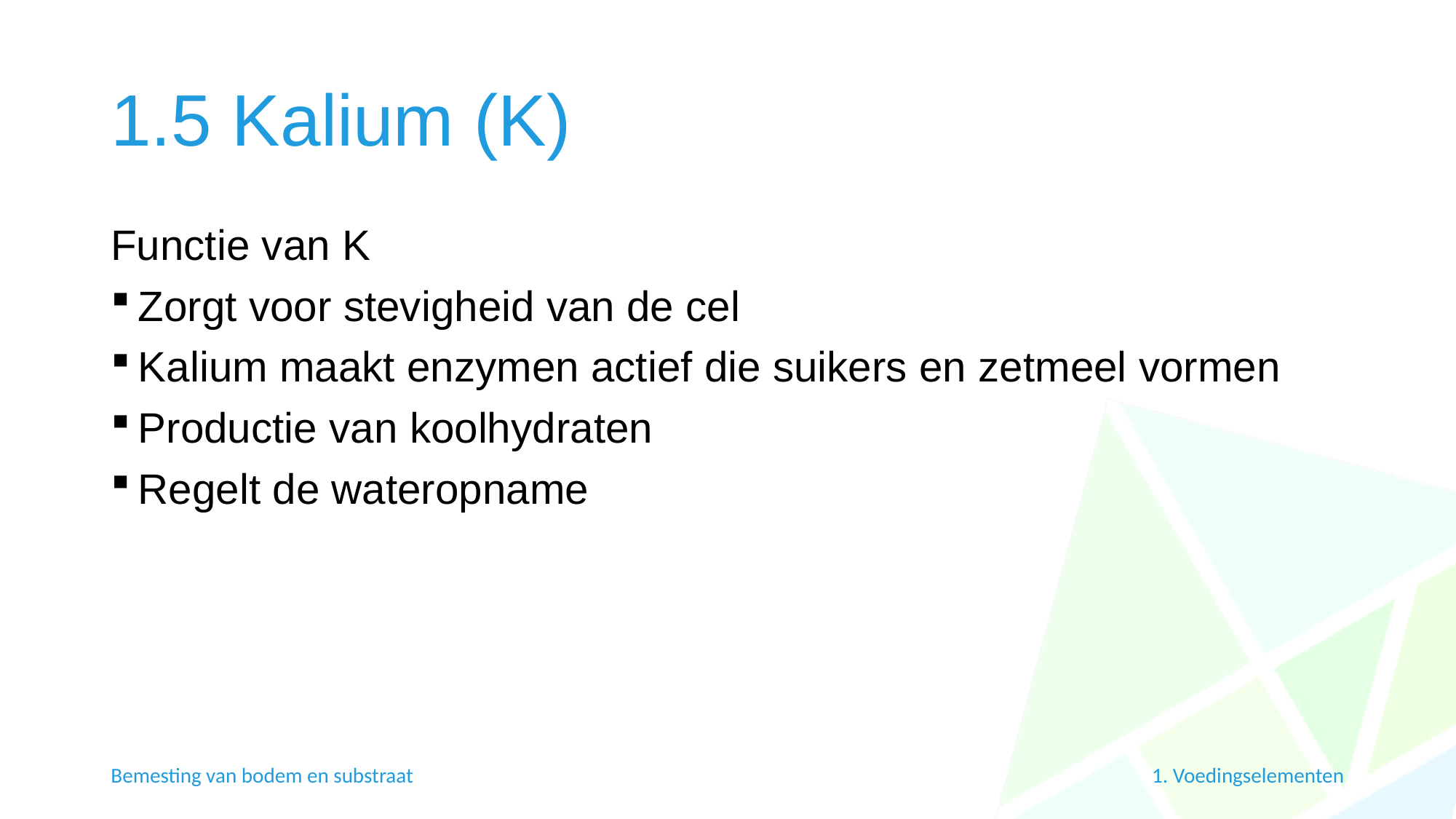

# 1.5 Kalium (K)
Functie van K
Zorgt voor stevigheid van de cel
Kalium maakt enzymen actief die suikers en zetmeel vormen
Productie van koolhydraten
Regelt de wateropname

Bemesting van bodem en substraat

1. Voedingselementen